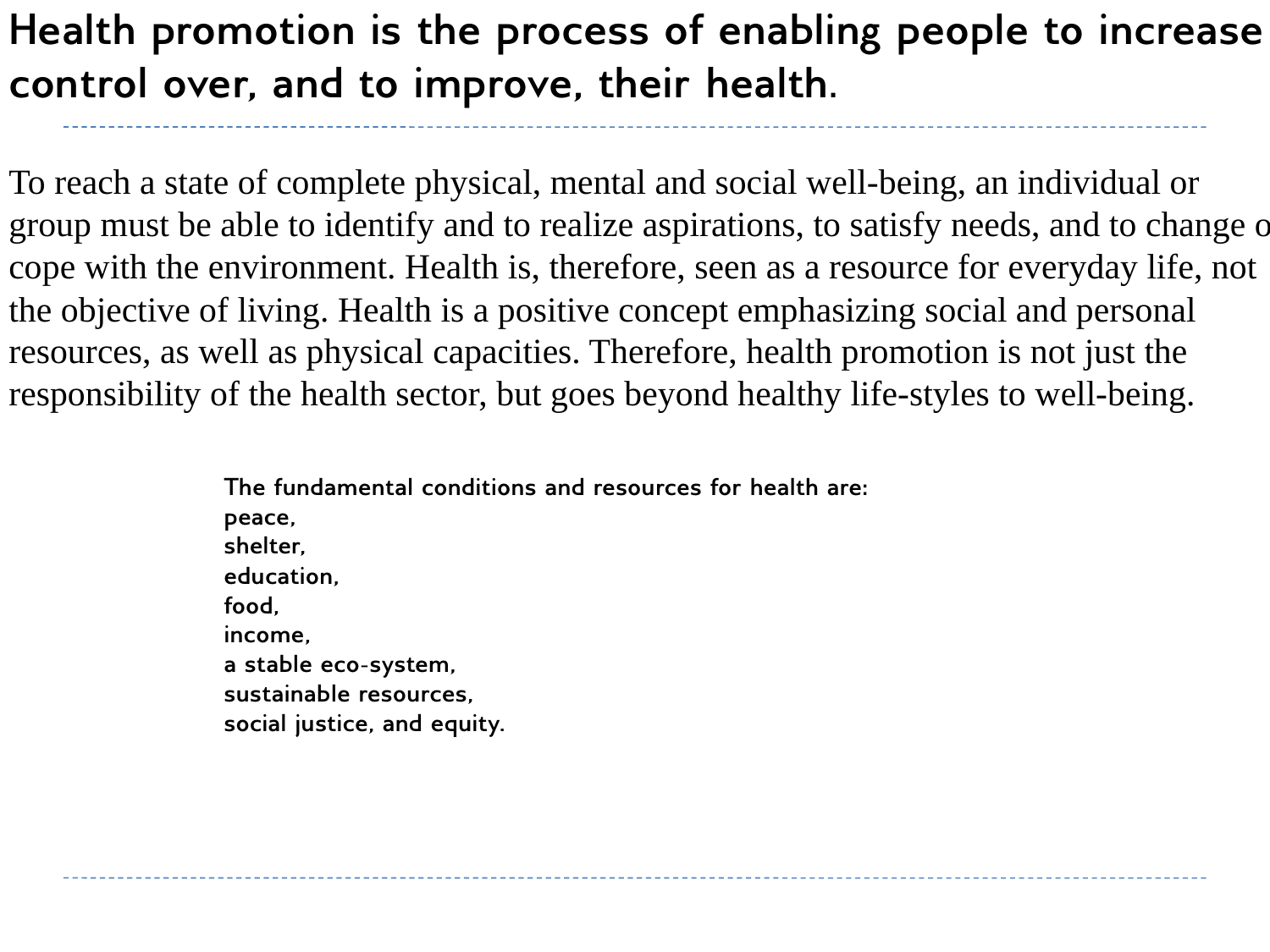

Health promotion is the process of enabling people to increase control over, and to improve, their health.

To reach a state of complete physical, mental and social well-being, an individual or group must be able to identify and to realize aspirations, to satisfy needs, and to change or cope with the environment. Health is, therefore, seen as a resource for everyday life, not the objective of living. Health is a positive concept emphasizing social and personal resources, as well as physical capacities. Therefore, health promotion is not just the responsibility of the health sector, but goes beyond healthy life-styles to well-being.

The fundamental conditions and resources for health are:
peace,
shelter,
education,
food,
income,
a stable eco-system,
sustainable resources,
social justice, and equity.